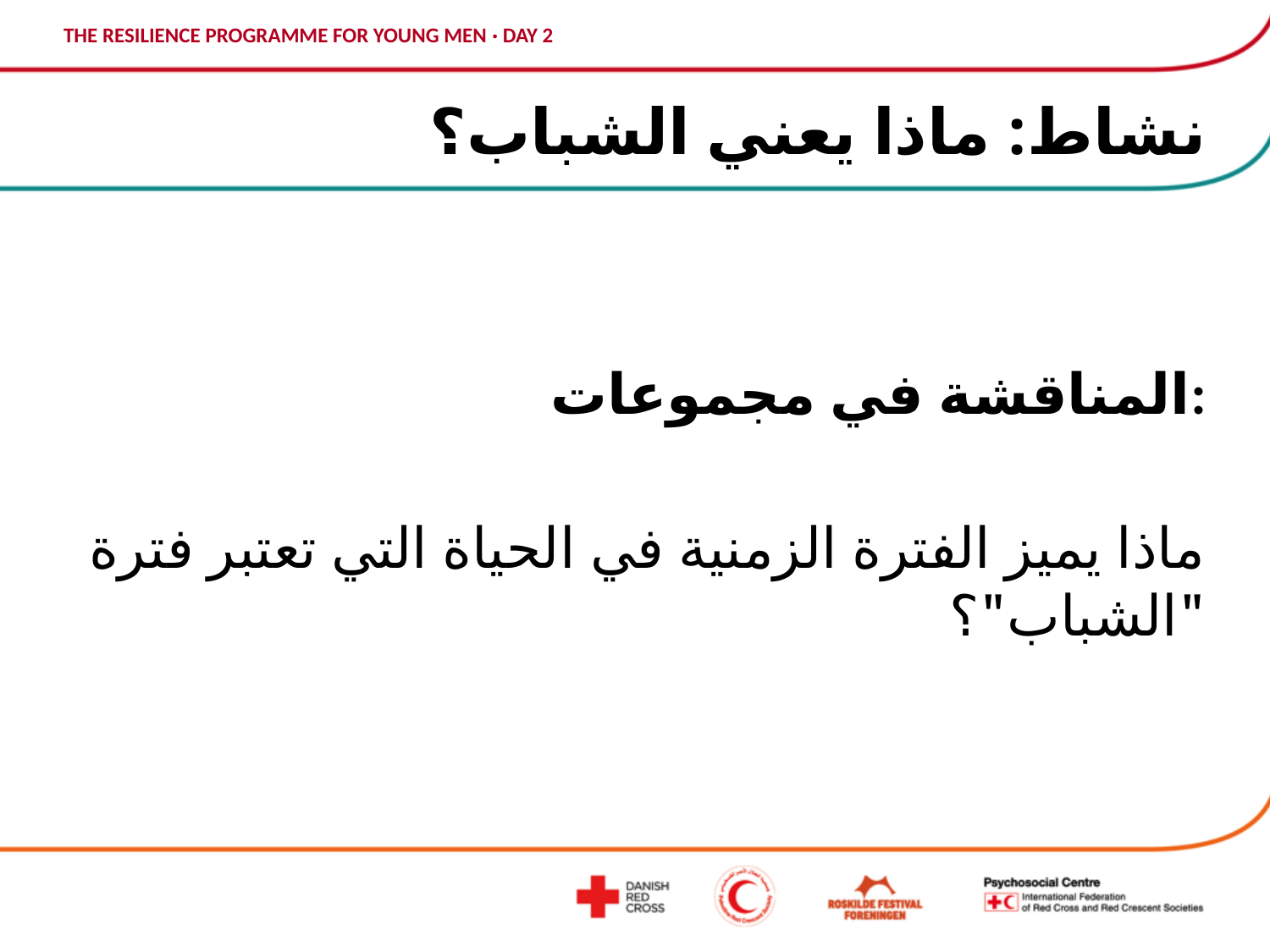

# نشاط: ماذا يعني الشباب؟

 المناقشة في مجموعات:

ماذا يميز الفترة الزمنية في الحياة التي تعتبر فترة "الشباب"؟